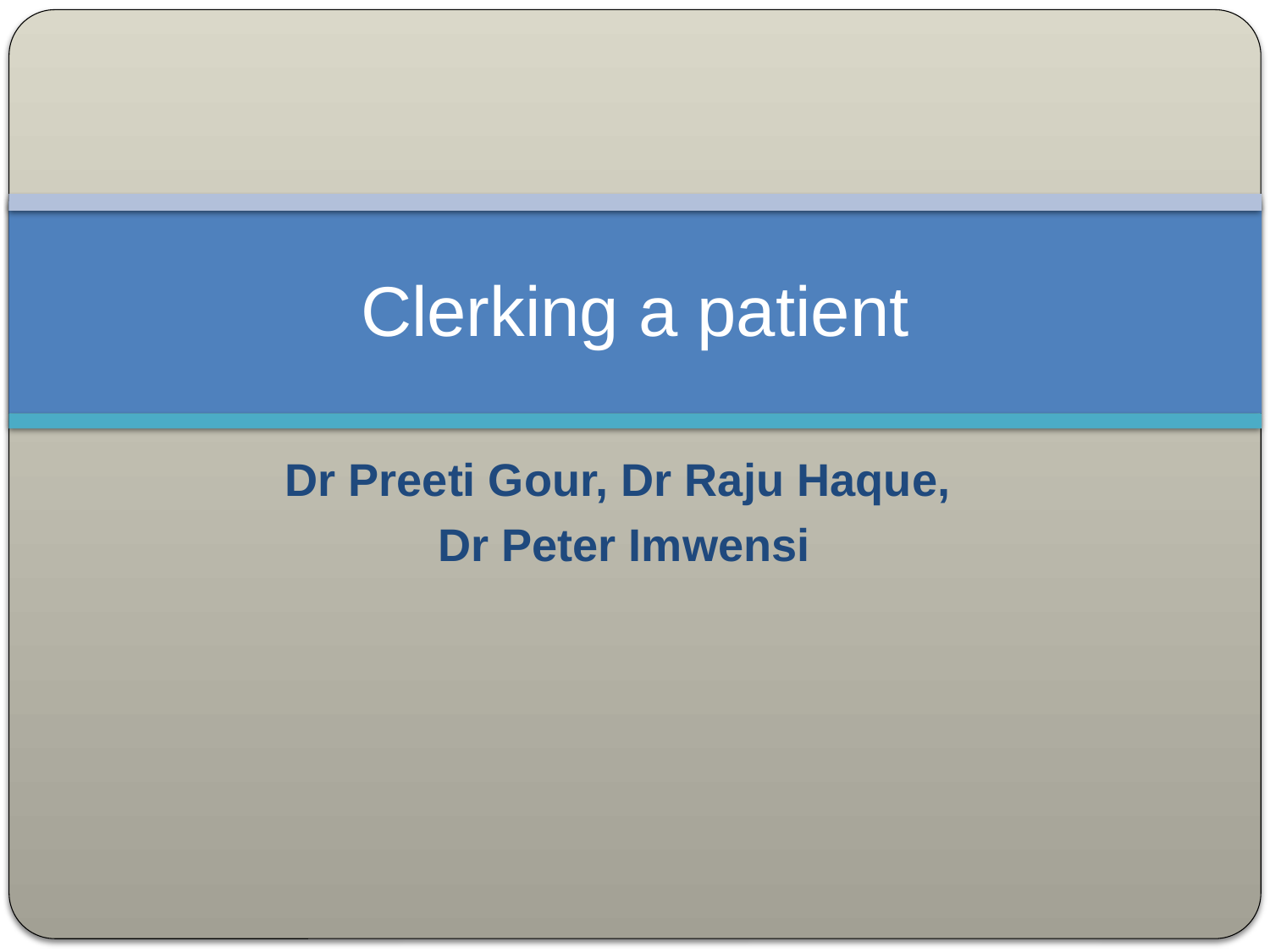

# Clerking a patient
Dr Preeti Gour, Dr Raju Haque,
Dr Peter Imwensi